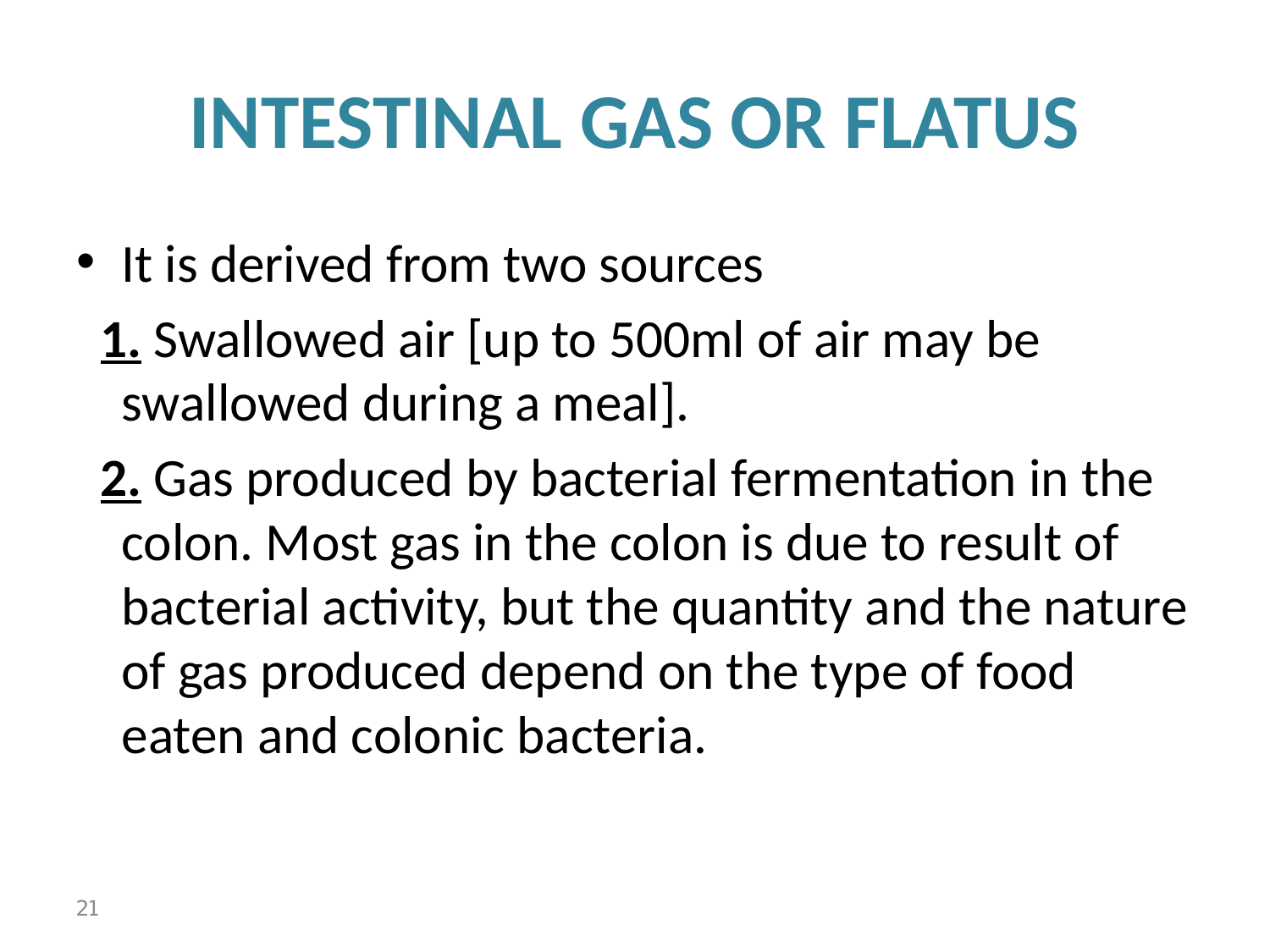

# INTESTINAL GAS OR FLATUS
It is derived from two sources
  1. Swallowed air [up to 500ml of air may be swallowed during a meal].
  2. Gas produced by bacterial fermentation in the colon. Most gas in the colon is due to result of bacterial activity, but the quantity and the nature of gas produced depend on the type of food eaten and colonic bacteria.

21